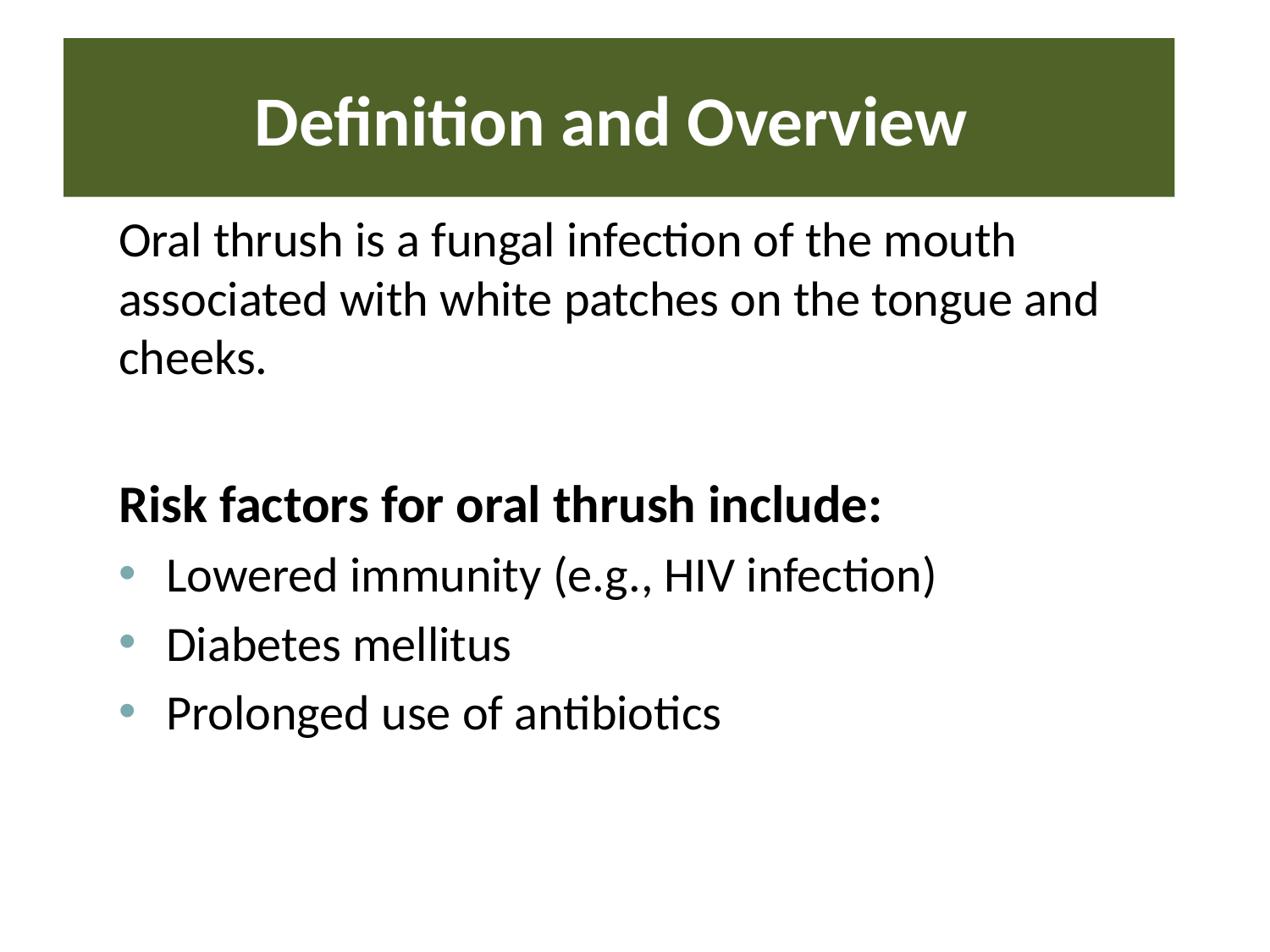

# Definition and Overview
Oral thrush is a fungal infection of the mouth associated with white patches on the tongue and cheeks.

Risk factors for oral thrush include:
Lowered immunity (e.g., HIV infection)
Diabetes mellitus
Prolonged use of antibiotics